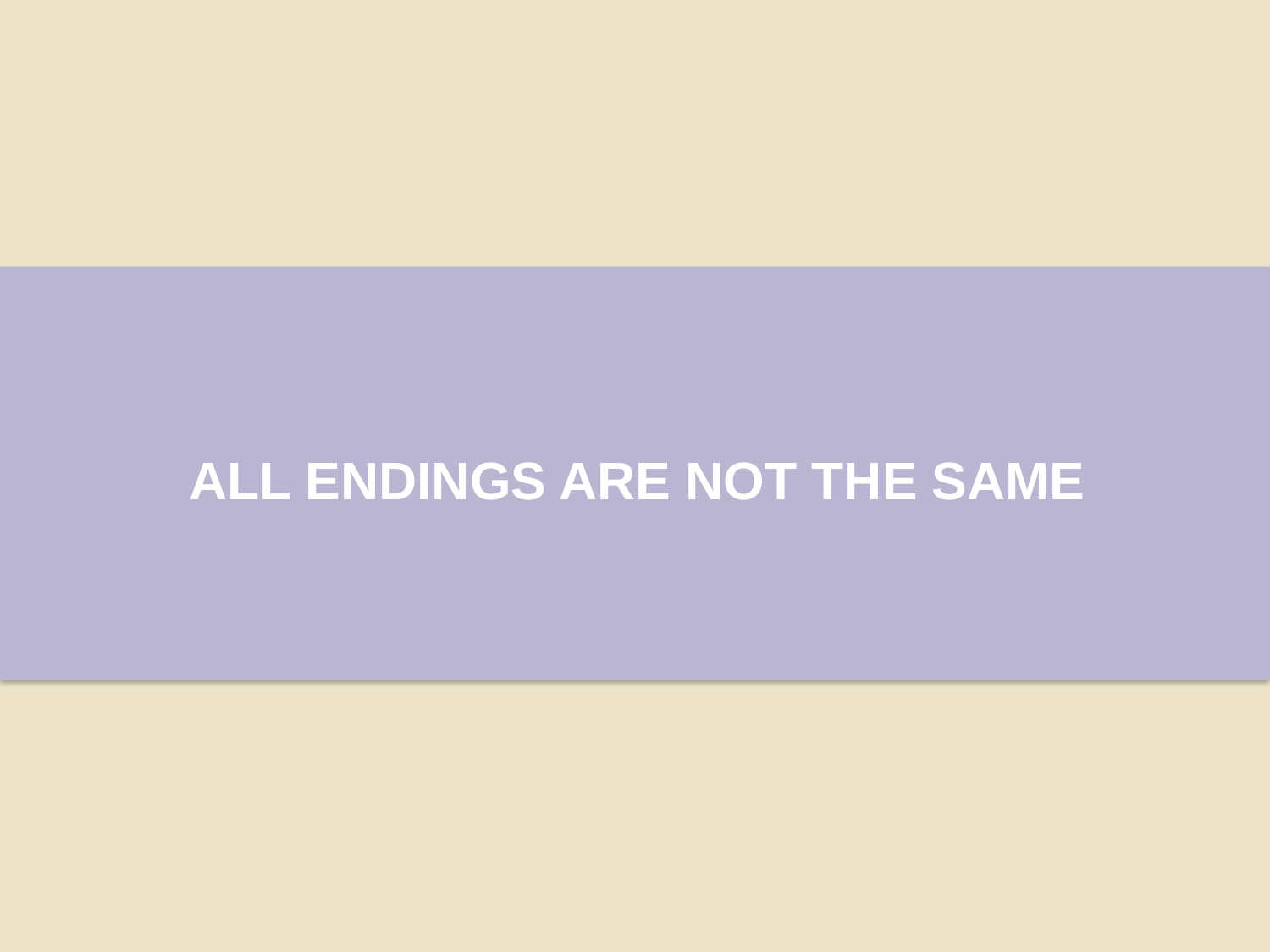

# ALL endings are not the same